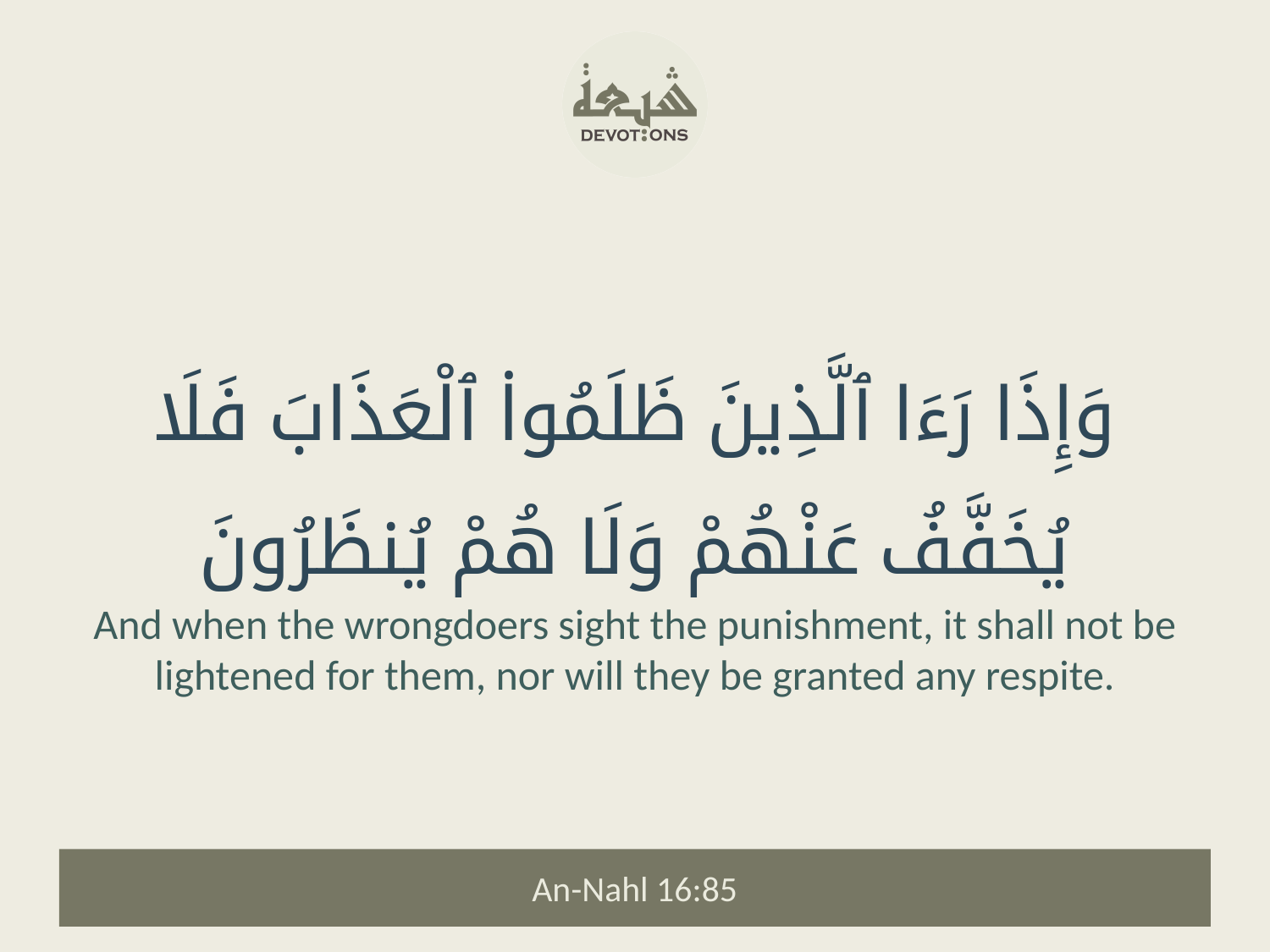

وَإِذَا رَءَا ٱلَّذِينَ ظَلَمُوا۟ ٱلْعَذَابَ فَلَا يُخَفَّفُ عَنْهُمْ وَلَا هُمْ يُنظَرُونَ
And when the wrongdoers sight the punishment, it shall not be lightened for them, nor will they be granted any respite.
An-Nahl 16:85